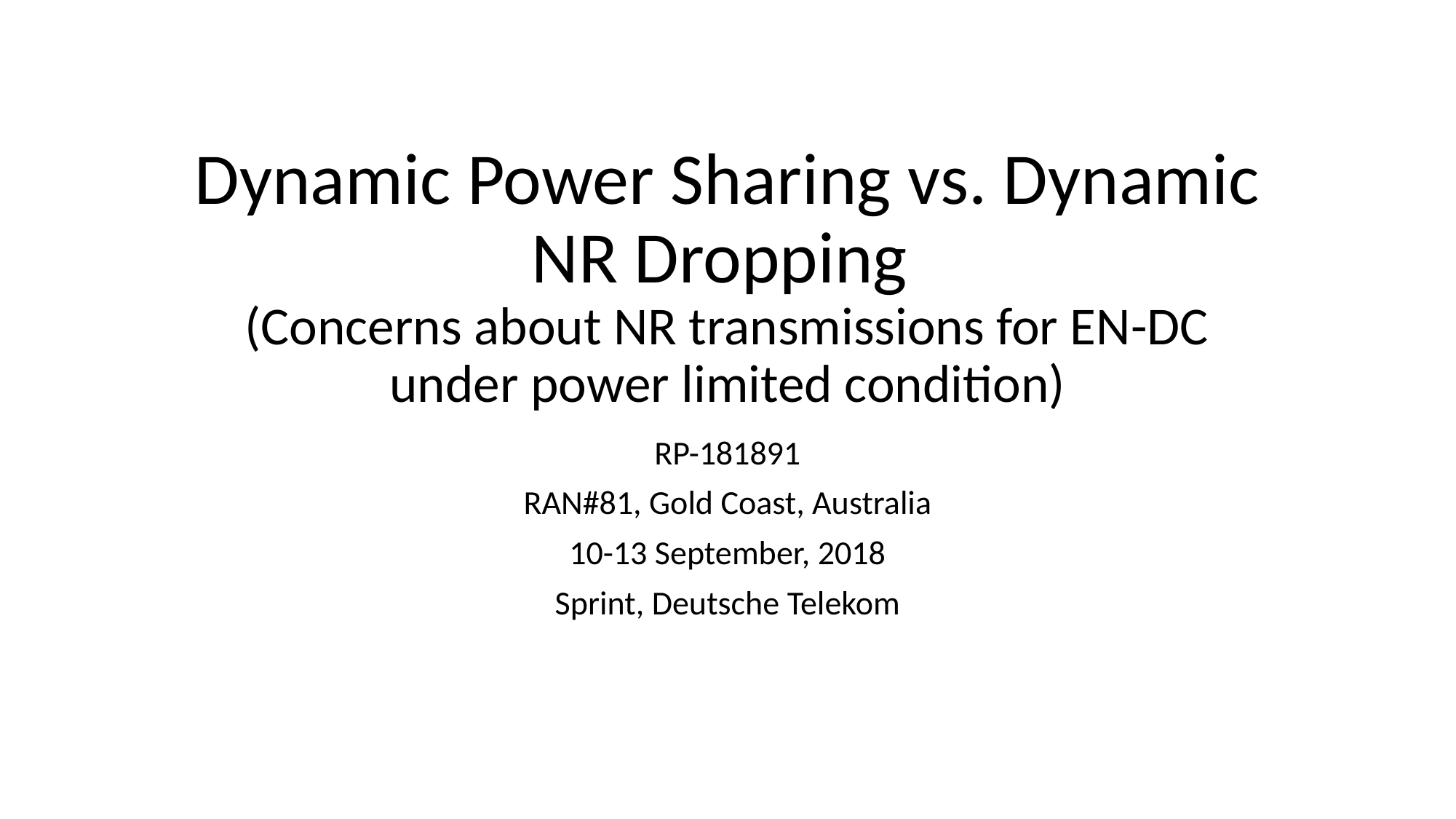

# Dynamic Power Sharing vs. Dynamic NR Dropping (Concerns about NR transmissions for EN-DC under power limited condition)
RP-181891
RAN#81, Gold Coast, Australia
10-13 September, 2018
Sprint, Deutsche Telekom